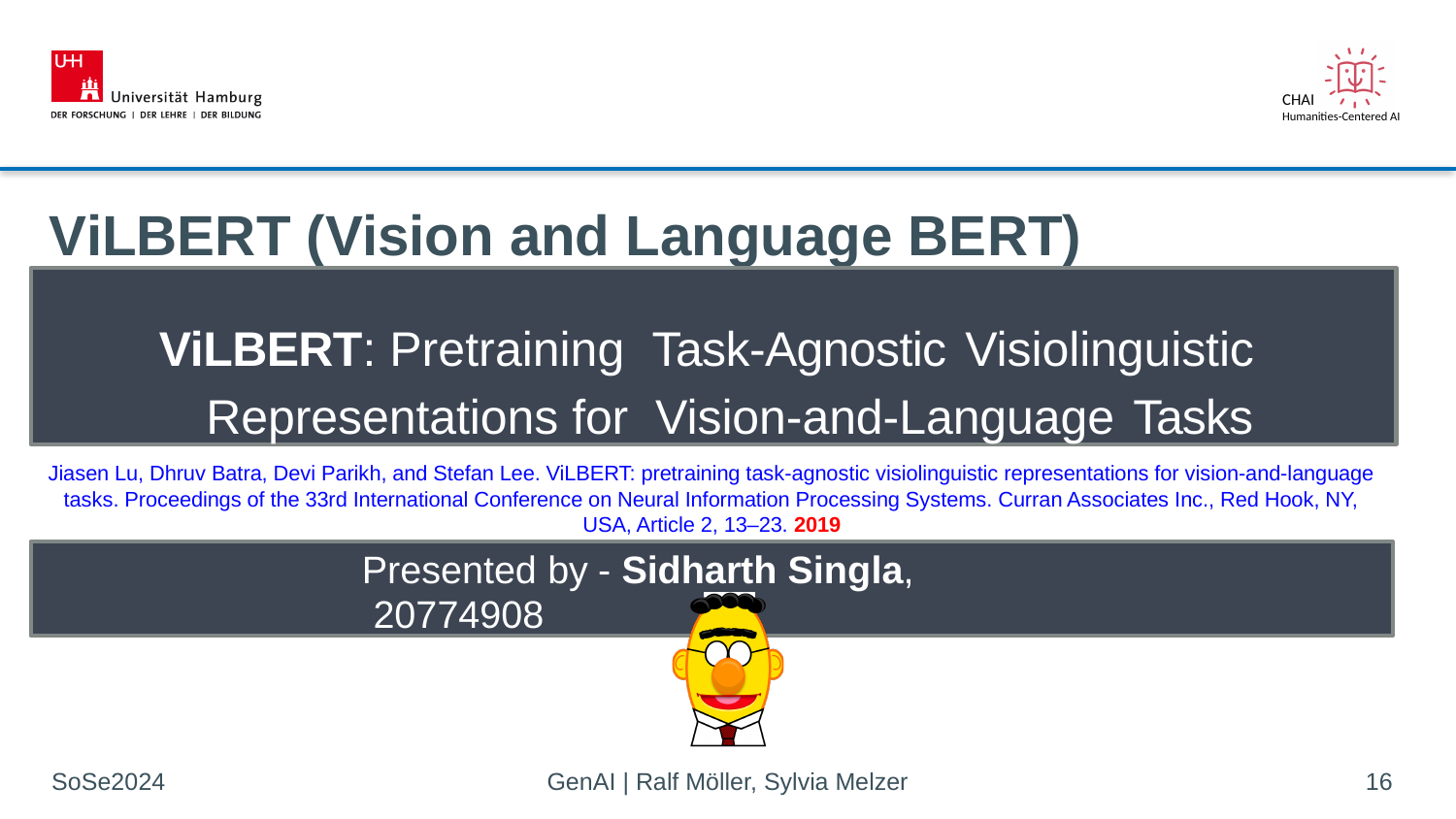

# ViLBERT (Vision and Language BERT)
ViLBERT: Pretraining  Task-Agnostic  Visiolinguistic  Representations for  Vision-and-Language  Tasks

Jiasen Lu, Dhruv Batra, Devi Parikh, and Stefan Lee. ViLBERT: pretraining task-agnostic visiolinguistic representations for vision-and-language tasks. Proceedings of the 33rd International Conference on Neural Information Processing Systems. Curran Associates Inc., Red Hook, NY, USA, Article 2, 13–23. 2019
Presented by - Sidharth Singla, 20774908

SoSe2024
GenAI | Ralf Möller, Sylvia Melzer
16